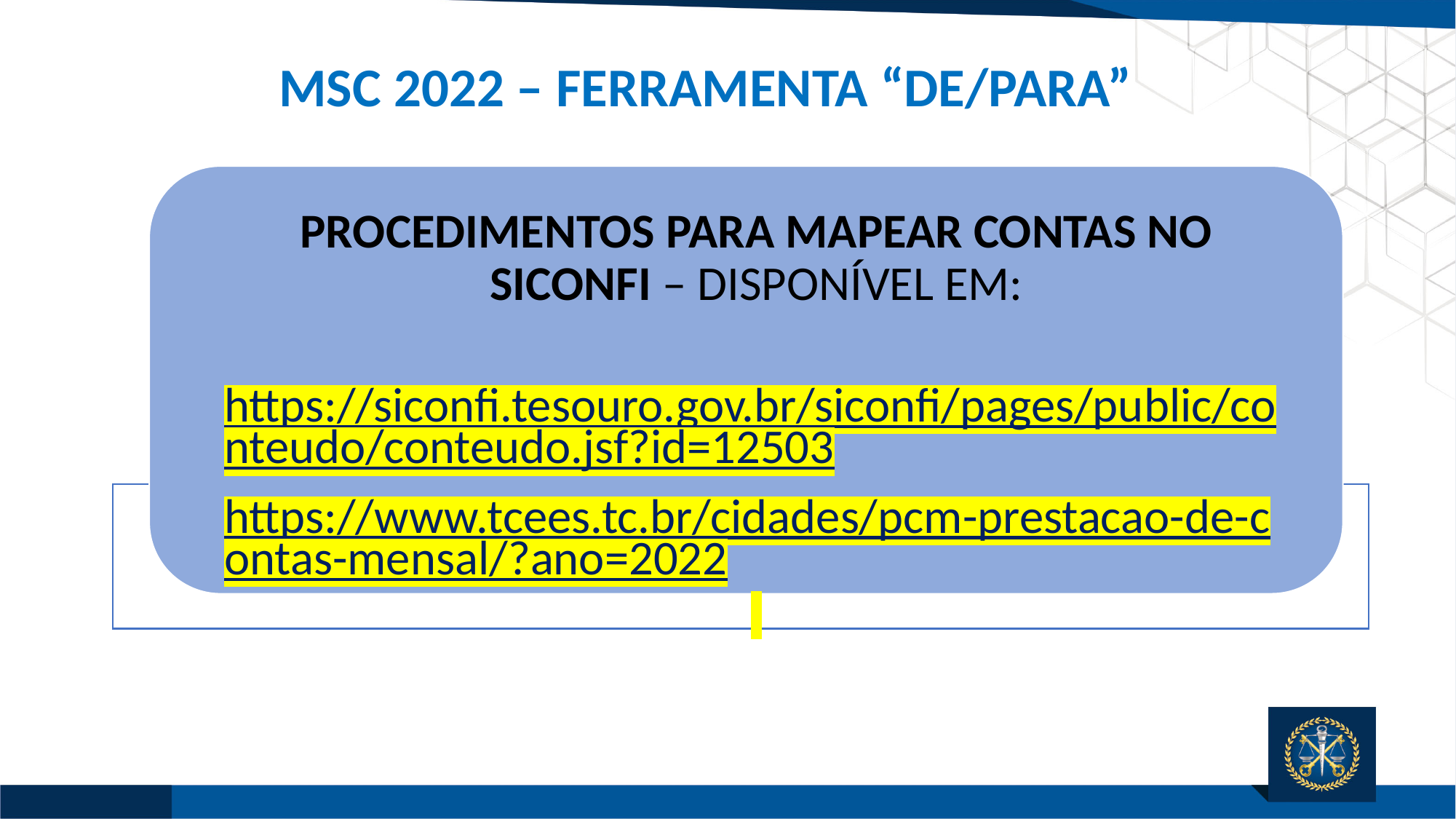

MSC 2022 – FERRAMENTA “DE/PARA”

PROCEDIMENTOS PARA MAPEAR CONTAS NO SICONFI – DISPONÍVEL EM:
 https://siconfi.tesouro.gov.br/siconfi/pages/public/conteudo/conteudo.jsf?id=12503
https://www.tcees.tc.br/cidades/pcm-prestacao-de-contas-mensal/?ano=2022